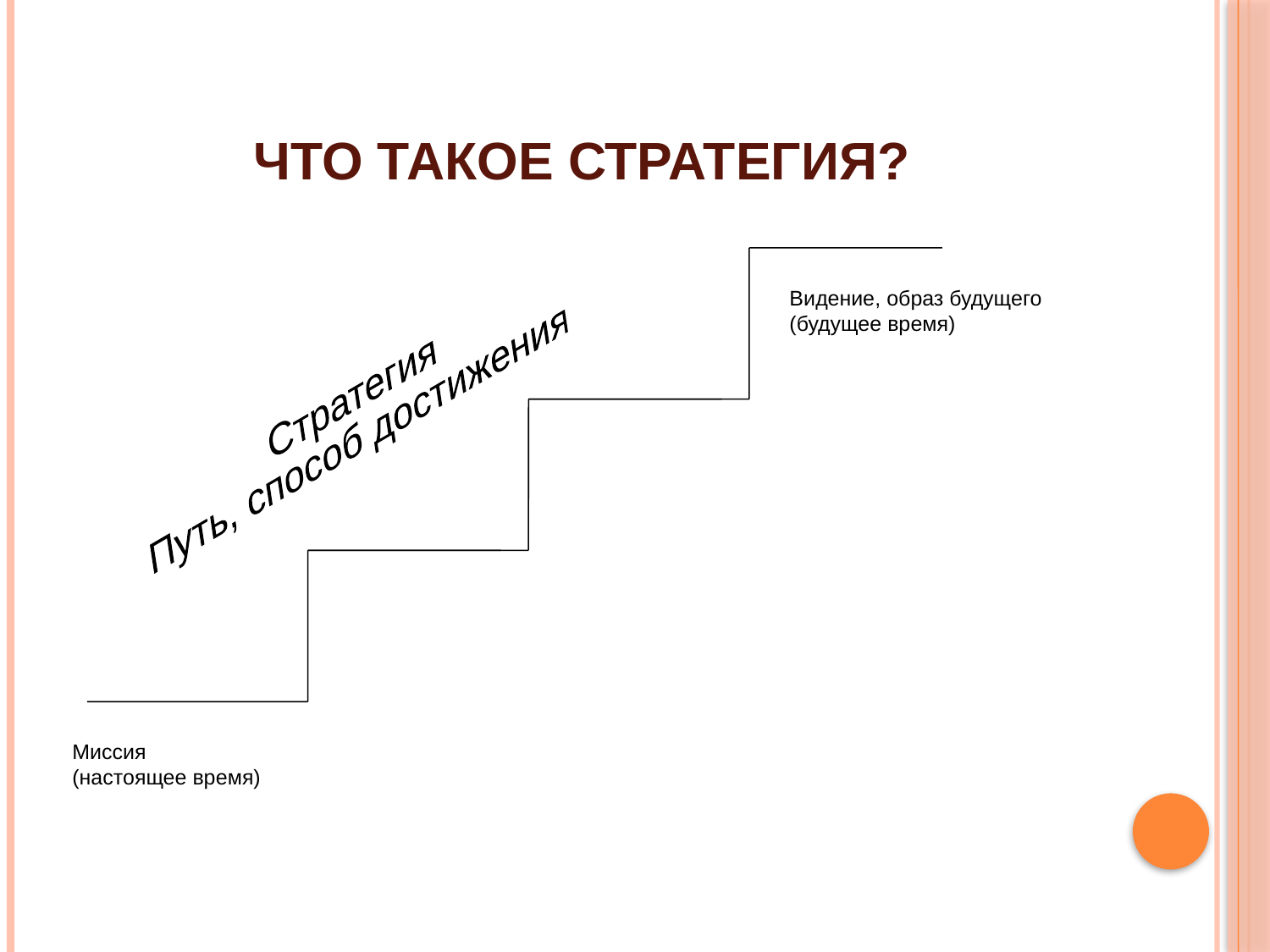

# Что такое стратегия?

Видение, образ будущего
(будущее время)
Стратегия
Путь, способ достижения
Миссия
(настоящее время)